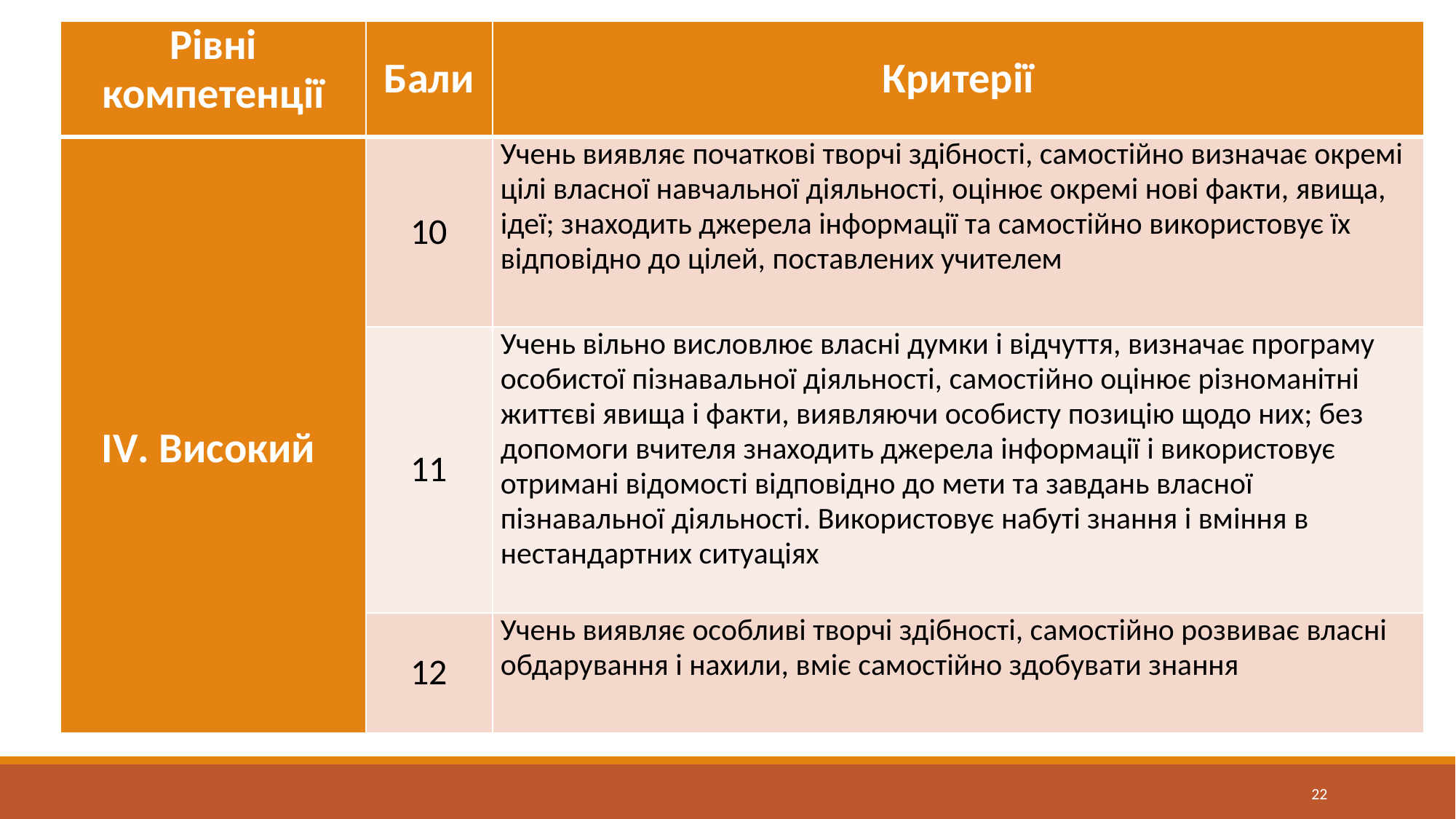

| Рівні компетенції | Бали | Критерії |
| --- | --- | --- |
| IV. Високий | 10 | Учень виявляє початкові творчі здібності, самостійно визначає окремі цілі власної навчальної діяльності, оцінює окремі нові факти, явища, ідеї; знаходить джерела інформації та самостійно використовує їх відповідно до цілей, поставлених учителем |
|  | 11 | Учень вільно висловлює власні думки і відчуття, визначає програму особистої пізнавальної діяльності, самостійно оцінює різноманітні життєві явища і факти, виявляючи особисту позицію щодо них; без допомоги вчителя знаходить джерела інформації і використовує отримані відомості відповідно до мети та завдань власної пізнавальної діяльності. Використовує набуті знання і вміння в нестандартних ситуаціях |
|  | 12 | Учень виявляє особливі творчі здібності, самостійно розвиває власні обдарування і нахили, вміє самостійно здобувати знання |
22